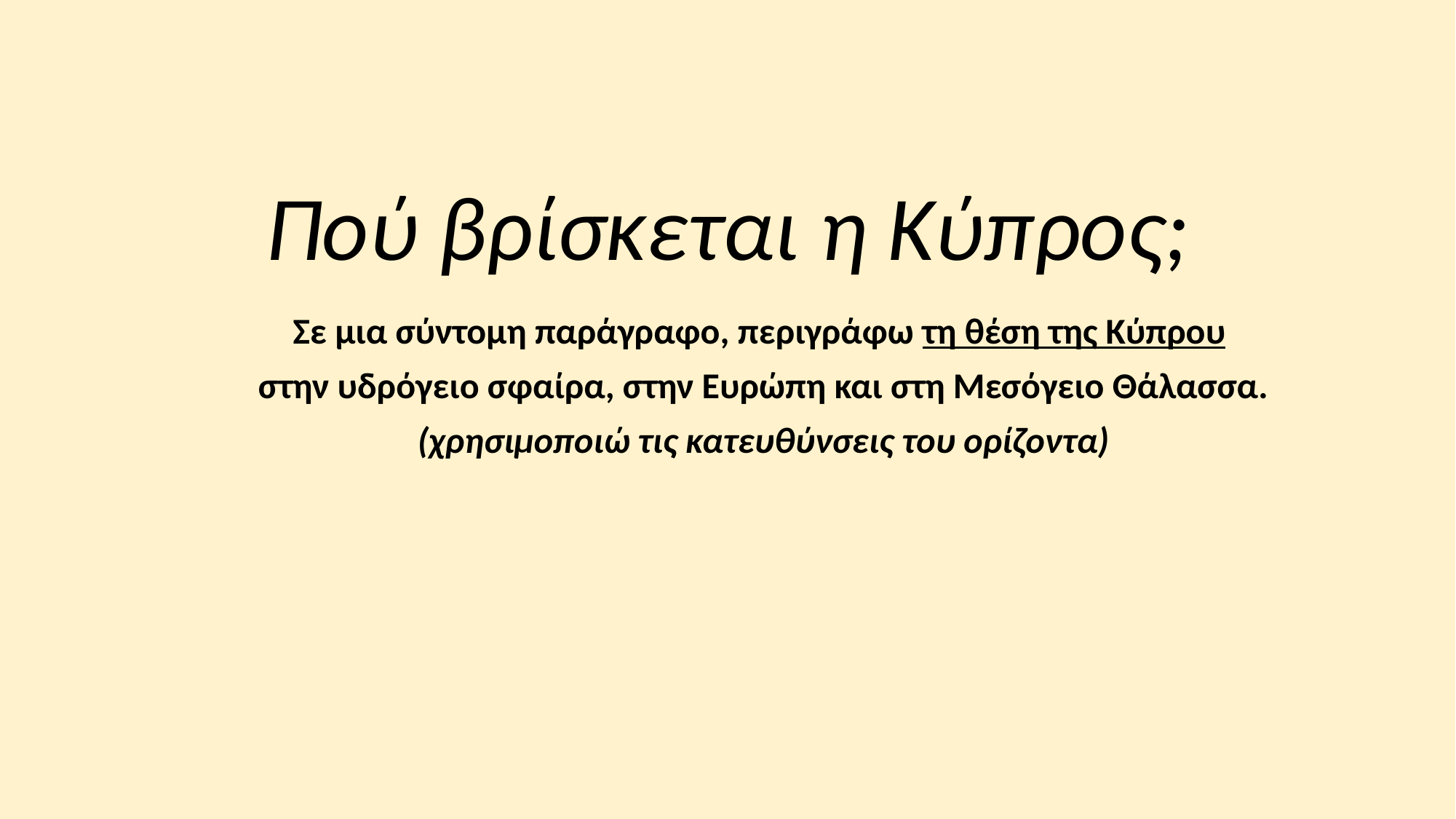

# Πού βρίσκεται η Κύπρος;
Σε μια σύντομη παράγραφο, περιγράφω τη θέση της Κύπρου
στην υδρόγειο σφαίρα, στην Ευρώπη και στη Μεσόγειο Θάλασσα.
(χρησιμοποιώ τις κατευθύνσεις του ορίζοντα)